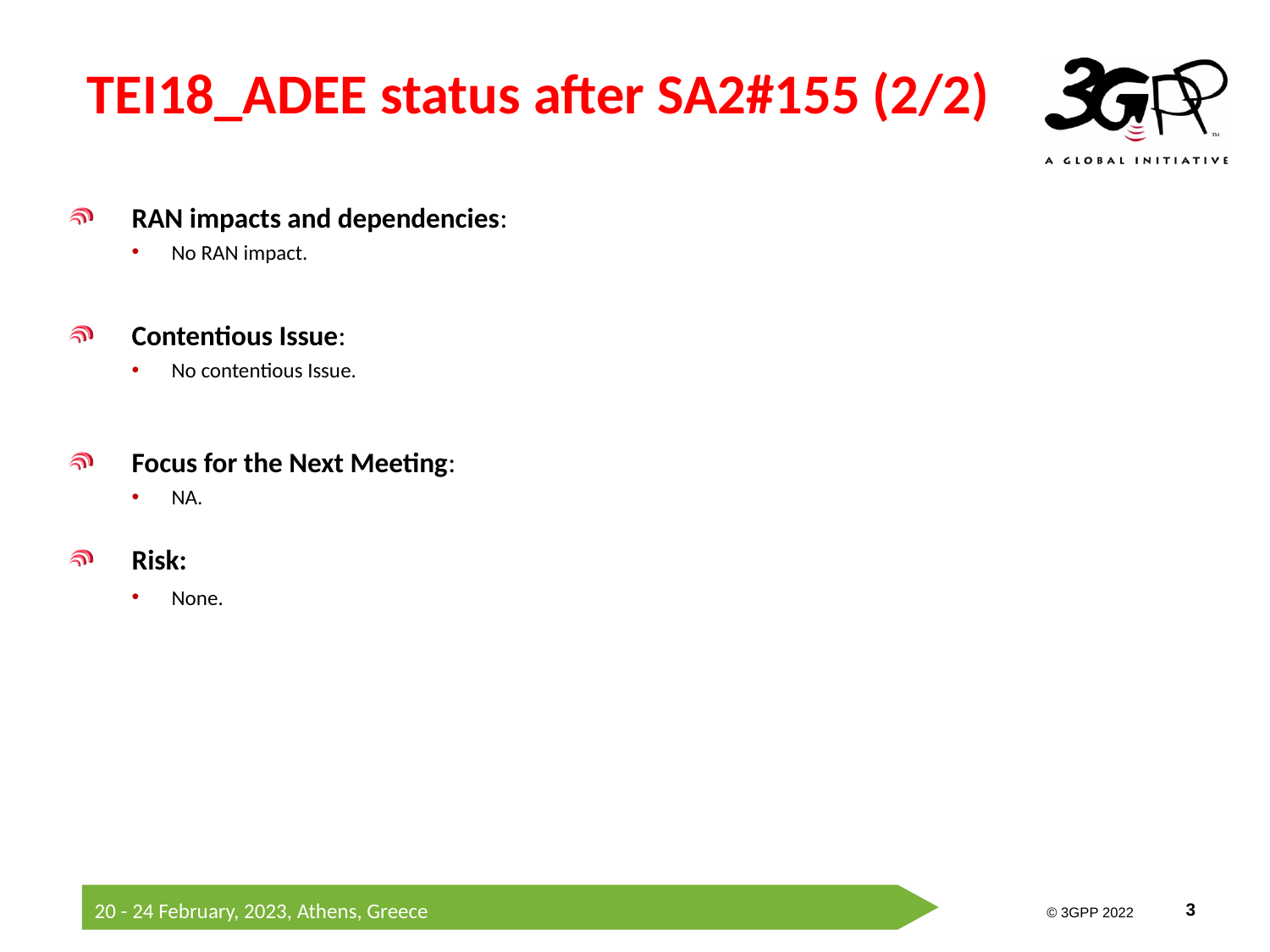

# TEI18_ADEE status after SA2#155 (2/2)
RAN impacts and dependencies:
No RAN impact.

Contentious Issue:
No contentious Issue.

Focus for the Next Meeting:
NA.

Risk:
None.